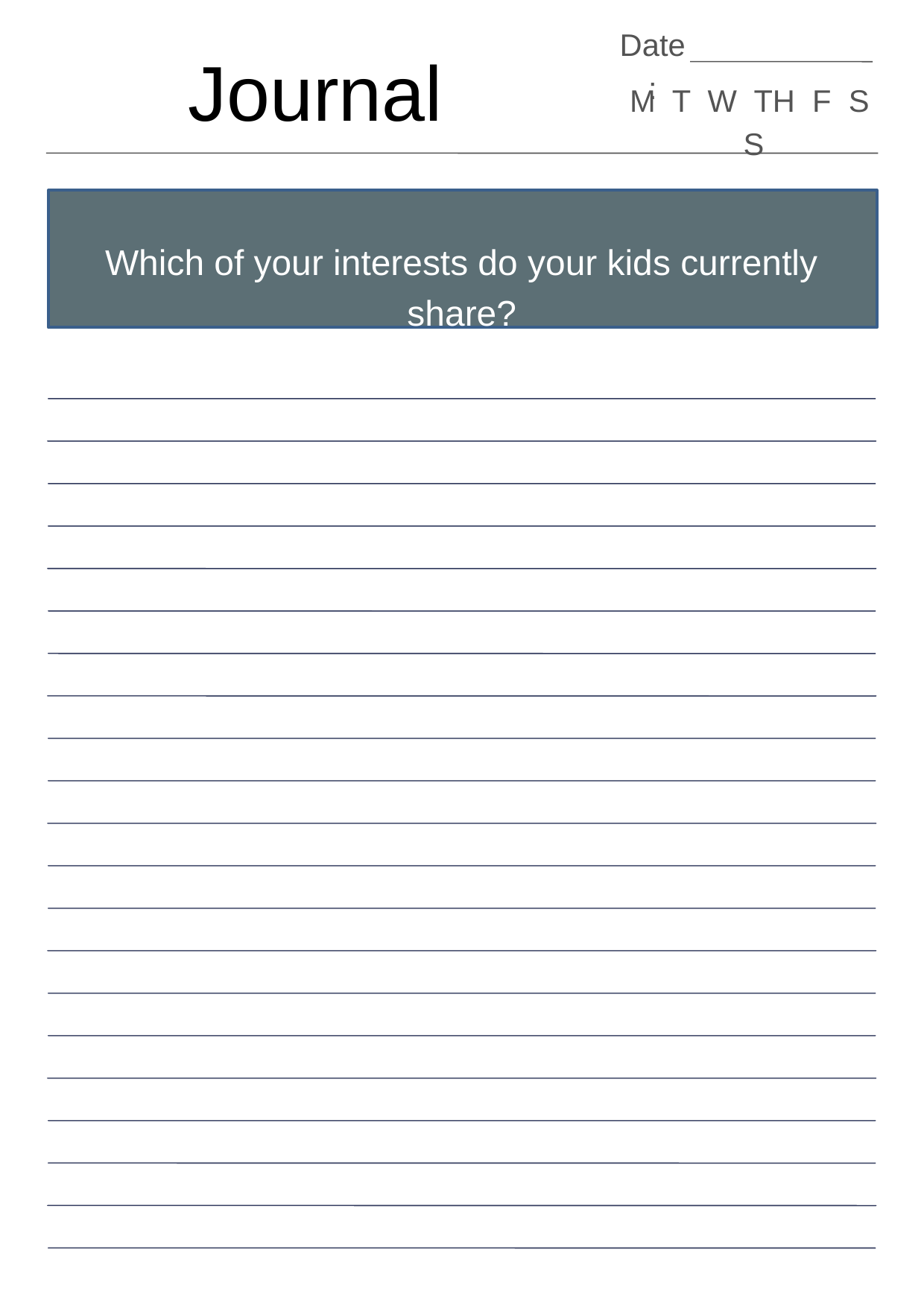

Date:
Journal

M  T  W  TH  F  S  S

Which of your interests do your kids currently share?